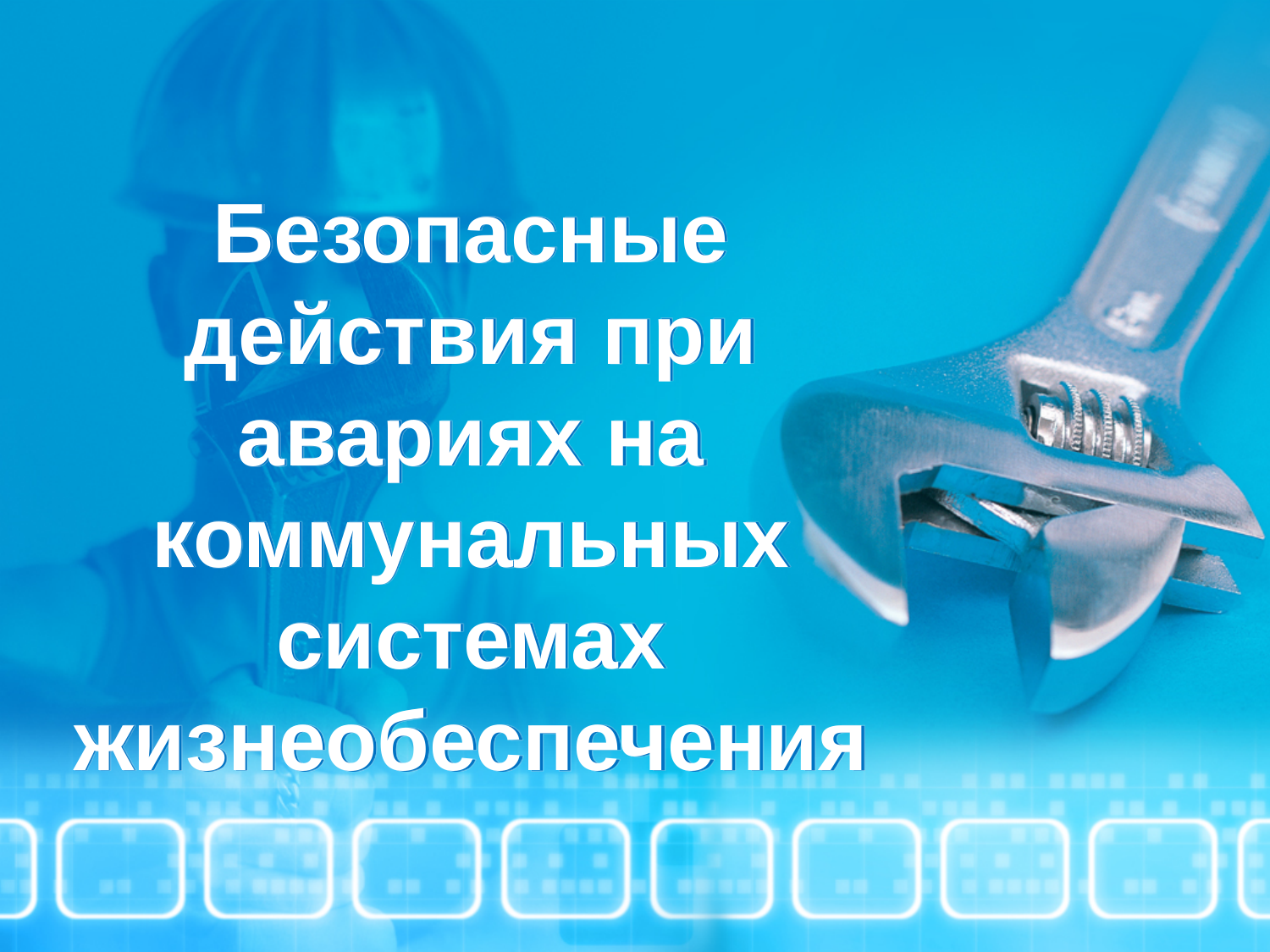

# Безопасные действия при авариях на коммунальных системах жизнеобеспечения